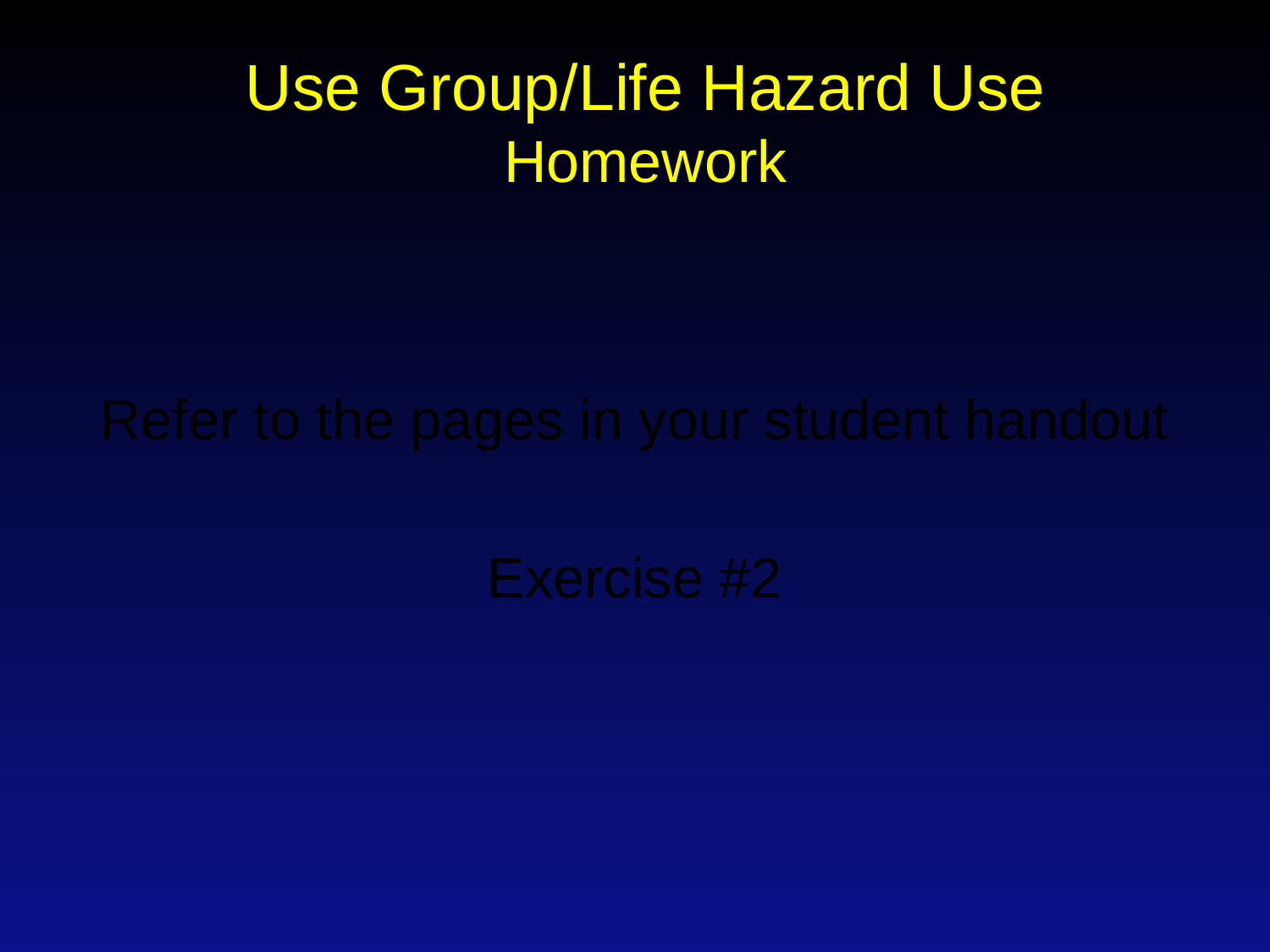

# Use Group/Life Hazard Use Homework
Refer to the pages in your student handout

Exercise #2